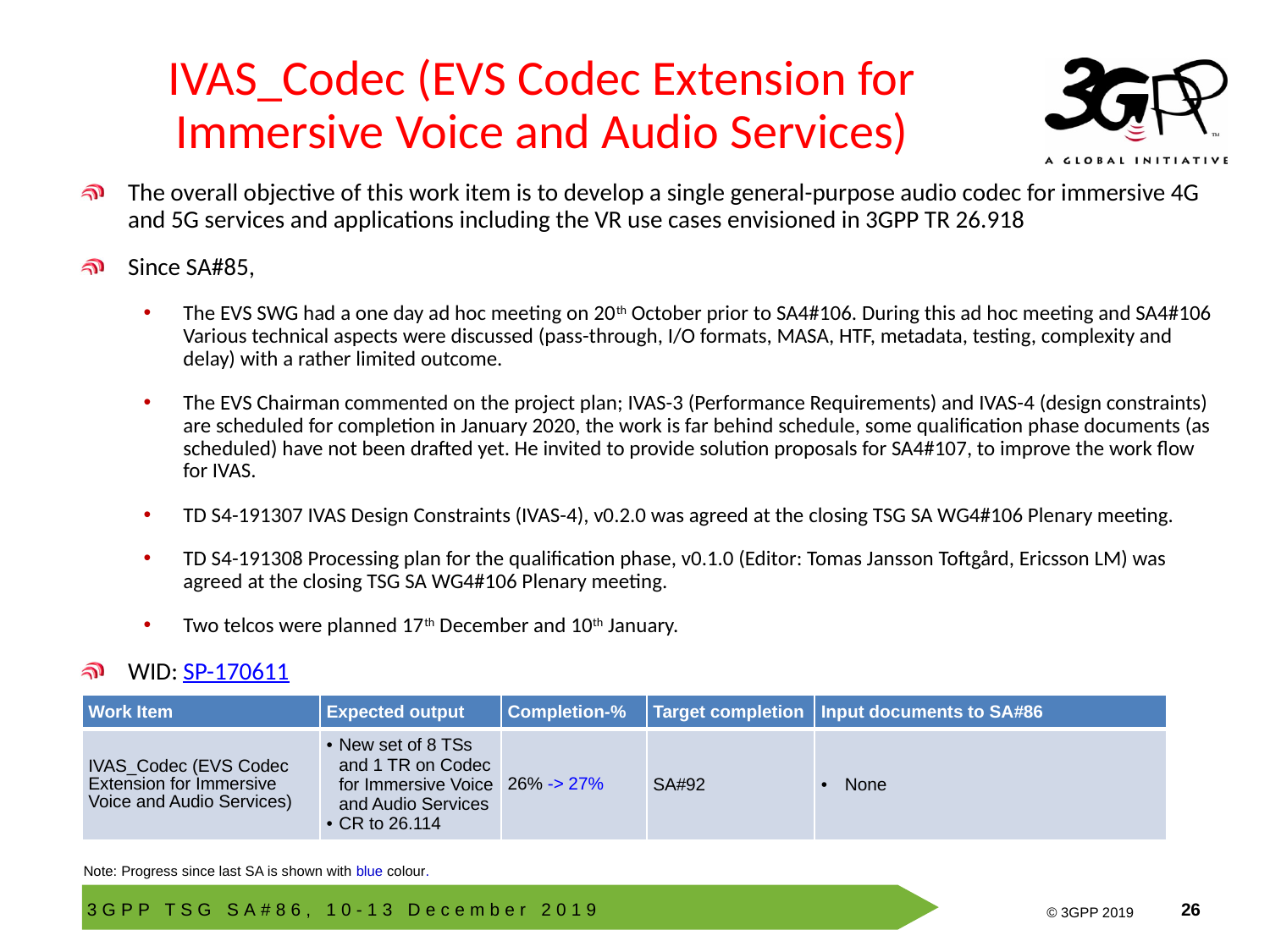

# IVAS_Codec (EVS Codec Extension for Immersive Voice and Audio Services)
The overall objective of this work item is to develop a single general-purpose audio codec for immersive 4G and 5G services and applications including the VR use cases envisioned in 3GPP TR 26.918
Since SA#85,
The EVS SWG had a one day ad hoc meeting on 20th October prior to SA4#106. During this ad hoc meeting and SA4#106 Various technical aspects were discussed (pass-through, I/O formats, MASA, HTF, metadata, testing, complexity and delay) with a rather limited outcome.
The EVS Chairman commented on the project plan; IVAS-3 (Performance Requirements) and IVAS-4 (design constraints) are scheduled for completion in January 2020, the work is far behind schedule, some qualification phase documents (as scheduled) have not been drafted yet. He invited to provide solution proposals for SA4#107, to improve the work flow for IVAS.
TD S4-191307 IVAS Design Constraints (IVAS-4), v0.2.0 was agreed at the closing TSG SA WG4#106 Plenary meeting.
TD S4-191308 Processing plan for the qualification phase, v0.1.0 (Editor: Tomas Jansson Toftgård, Ericsson LM) was agreed at the closing TSG SA WG4#106 Plenary meeting.
Two telcos were planned 17th December and 10th January.
WID: SP-170611
| Work Item | Expected output | Completion-% | Target completion | Input documents to SA#86 |
| --- | --- | --- | --- | --- |
| IVAS\_Codec (EVS Codec Extension for Immersive Voice and Audio Services) | New set of 8 TSs and 1 TR on Codec for Immersive Voice and Audio Services CR to 26.114 | 26% -> 27% | SA#92 | None |
Note: Progress since last SA is shown with blue colour.